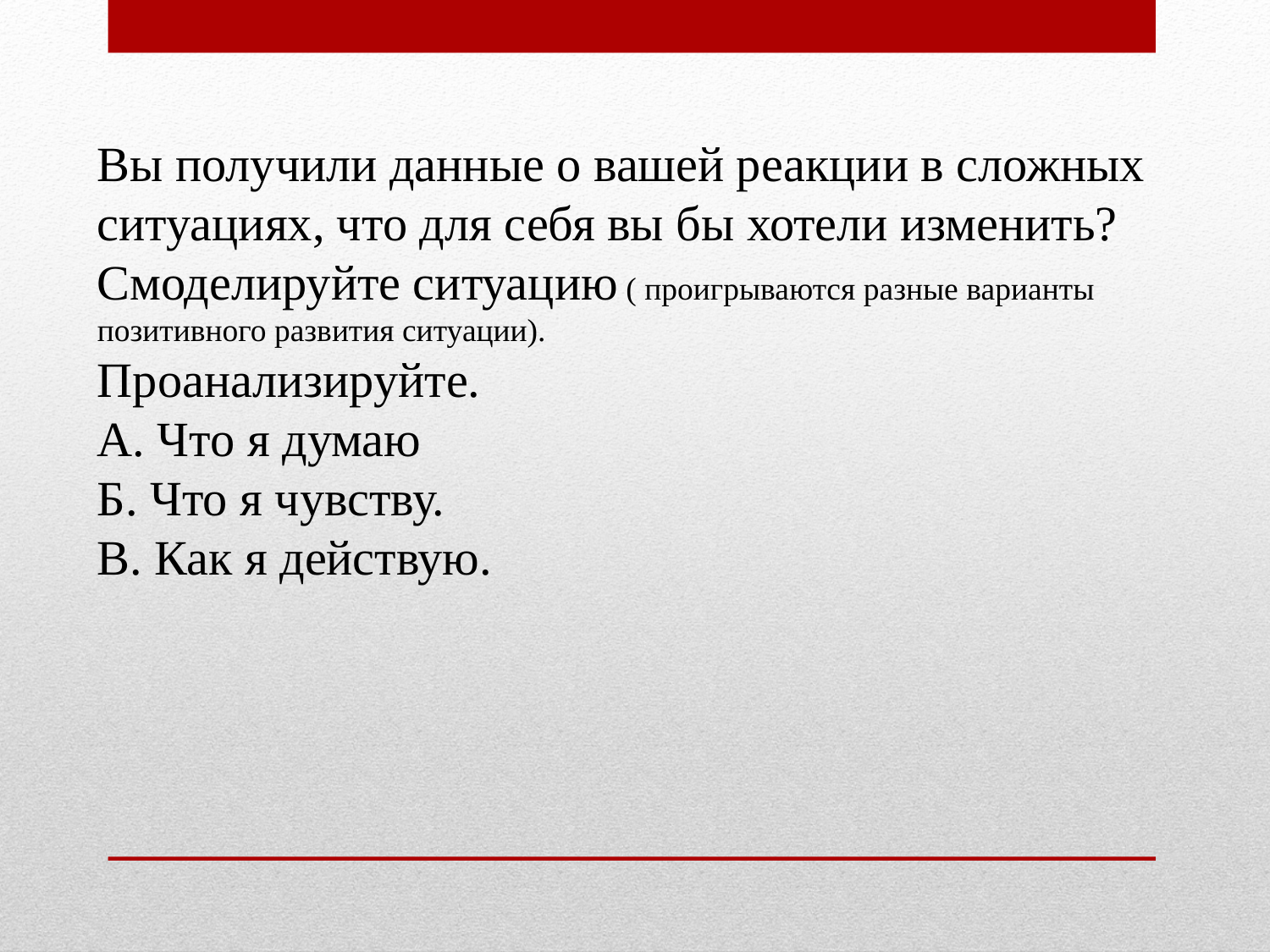

Вы получили данные о вашей реакции в сложных ситуациях, что для себя вы бы хотели изменить?
Смоделируйте ситуацию ( проигрываются разные варианты  позитивного развития ситуации).
Проанализируйте.
А. Что я думаю
Б. Что я чувству.
В. Как я действую.